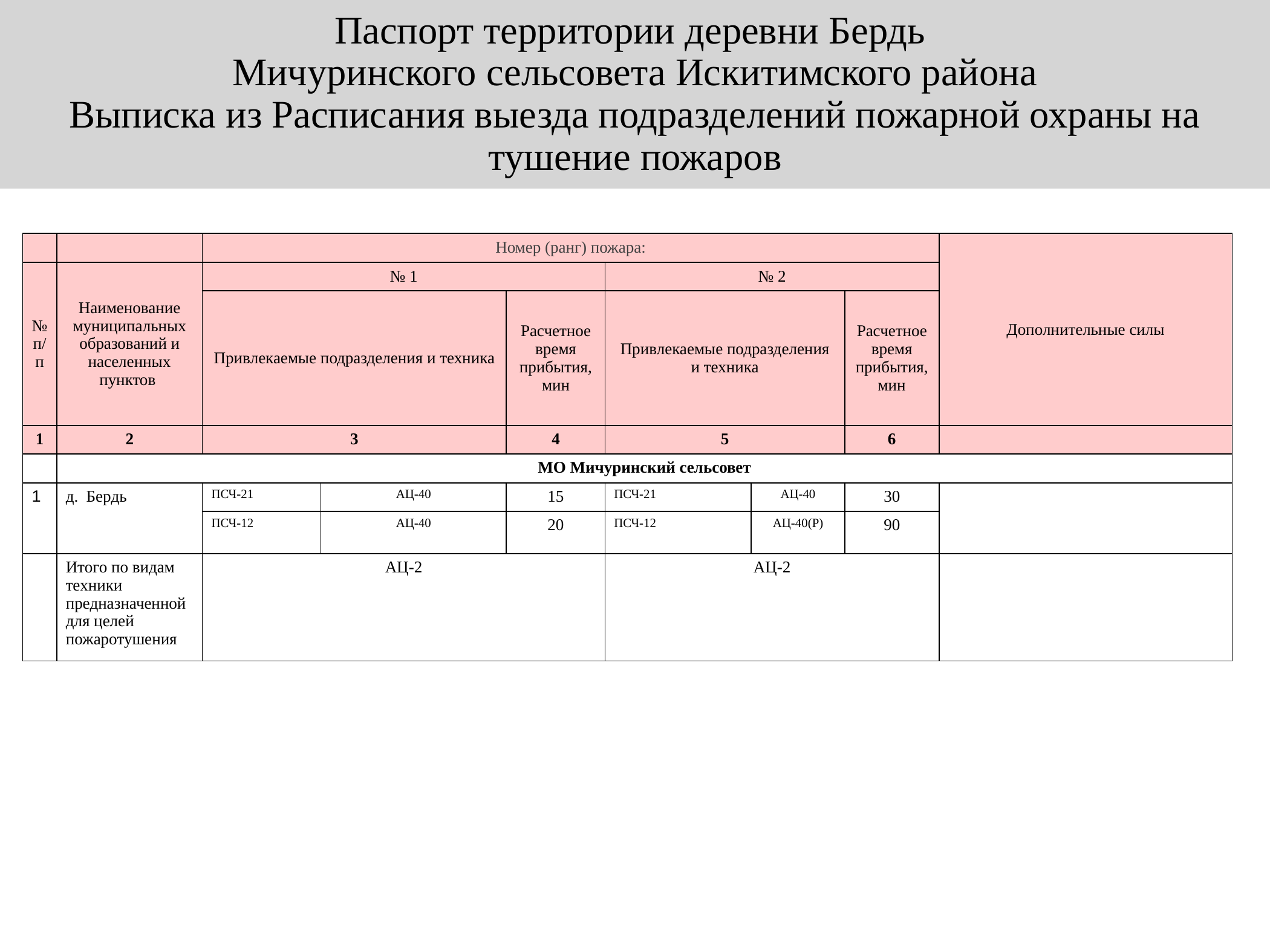

Паспорт территории деревни Бердь
Мичуринского сельсовета Искитимского района
Выписка из Расписания выезда подразделений пожарной охраны на тушение пожаров

|  |  | Номер (ранг) пожара: |  |  |  |  |  | Дополнительные силы |
| --- | --- | --- | --- | --- | --- | --- | --- | --- |
| № п/п | Наименование муниципальных образований и населенных пунктов | № 1 |  |  | № 2 |  |  |  |
|  |  | Привлекаемые подразделения и техника |  | Расчетное время прибытия, мин | Привлекаемые подразделения и техника |  | Расчетное время прибытия, мин |  |
| 1 | 2 | 3 |  | 4 | 5 |  | 6 |  |
|  | МО Мичуринский сельсовет |  |  |  |  |  |  |  |
| 1 | д. Бердь | ПСЧ-21 | АЦ-40 | 15 | ПСЧ-21 | АЦ-40 | 30 |  |
|  |  | ПСЧ-12 | АЦ-40 | 20 | ПСЧ-12 | АЦ-40(Р) | 90 |  |
|  | Итого по видам техники предназначенной для целей пожаротушения | АЦ-2 |  |  | АЦ-2 |  |  |  |